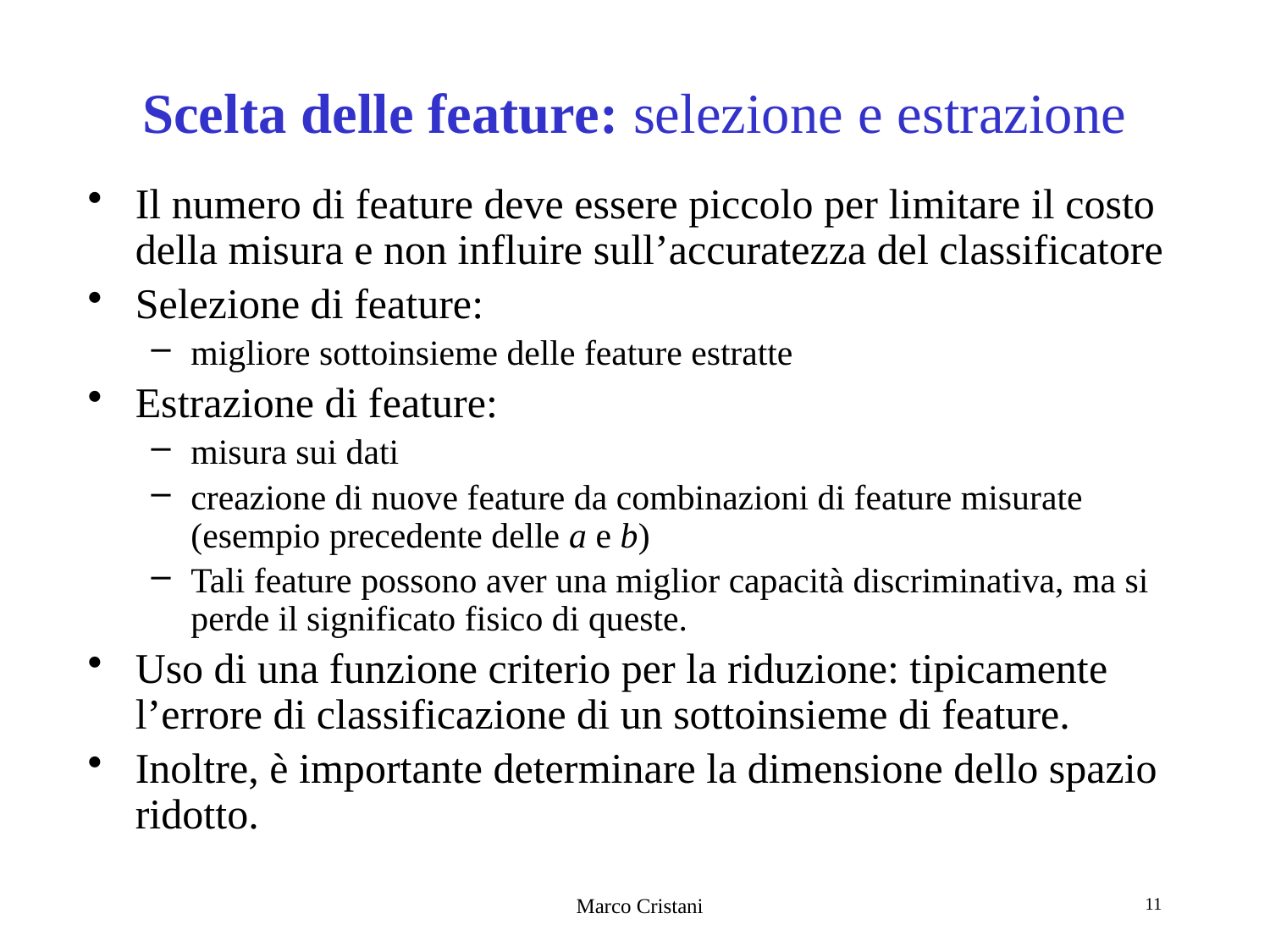

# Scelta delle feature: selezione e estrazione
Il numero di feature deve essere piccolo per limitare il costo della misura e non influire sull’accuratezza del classificatore
Selezione di feature:
migliore sottoinsieme delle feature estratte
Estrazione di feature:
misura sui dati
creazione di nuove feature da combinazioni di feature misurate (esempio precedente delle a e b)
Tali feature possono aver una miglior capacità discriminativa, ma si perde il significato fisico di queste.
Uso di una funzione criterio per la riduzione: tipicamente l’errore di classificazione di un sottoinsieme di feature.
Inoltre, è importante determinare la dimensione dello spazio ridotto.

Marco Cristani
11